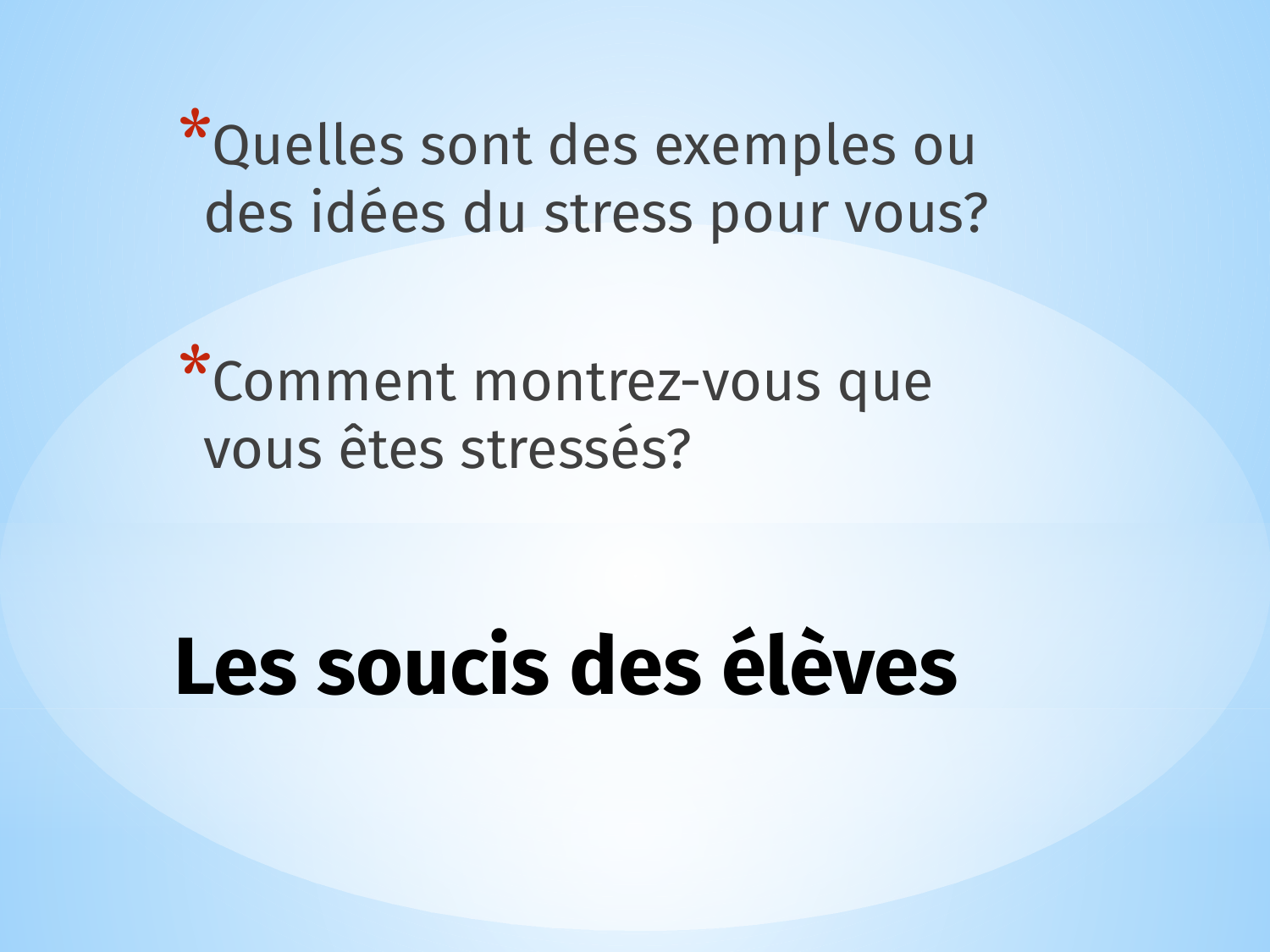

Quelles sont des exemples ou des idées du stress pour vous?

Comment montrez-vous que vous êtes stressés?

# Les soucis des élèves